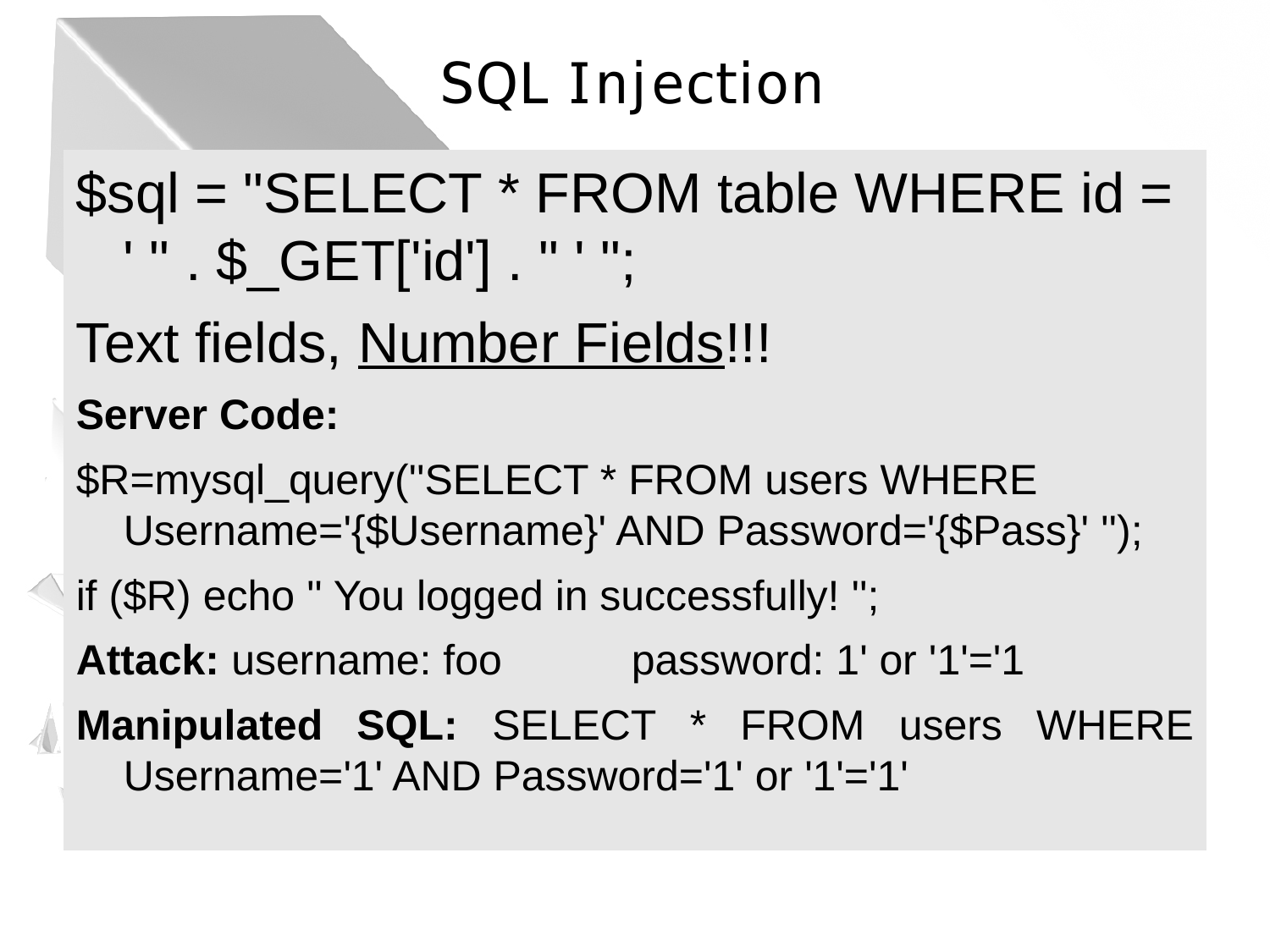

SQL Injection
$sql = "SELECT * FROM table WHERE id = ' " . $_GET['id'] . " ' ";
Text fields, Number Fields!!!
Server Code:
$R=mysql_query(''SELECT * FROM users WHERE Username='{$Username}' AND Password='{$Pass}' '');
if ($R) echo '' You logged in successfully! '';
Attack: username: foo		password: 1' or '1'='1
Manipulated SQL: SELECT * FROM users WHERE Username='1' AND Password='1' or '1'='1'